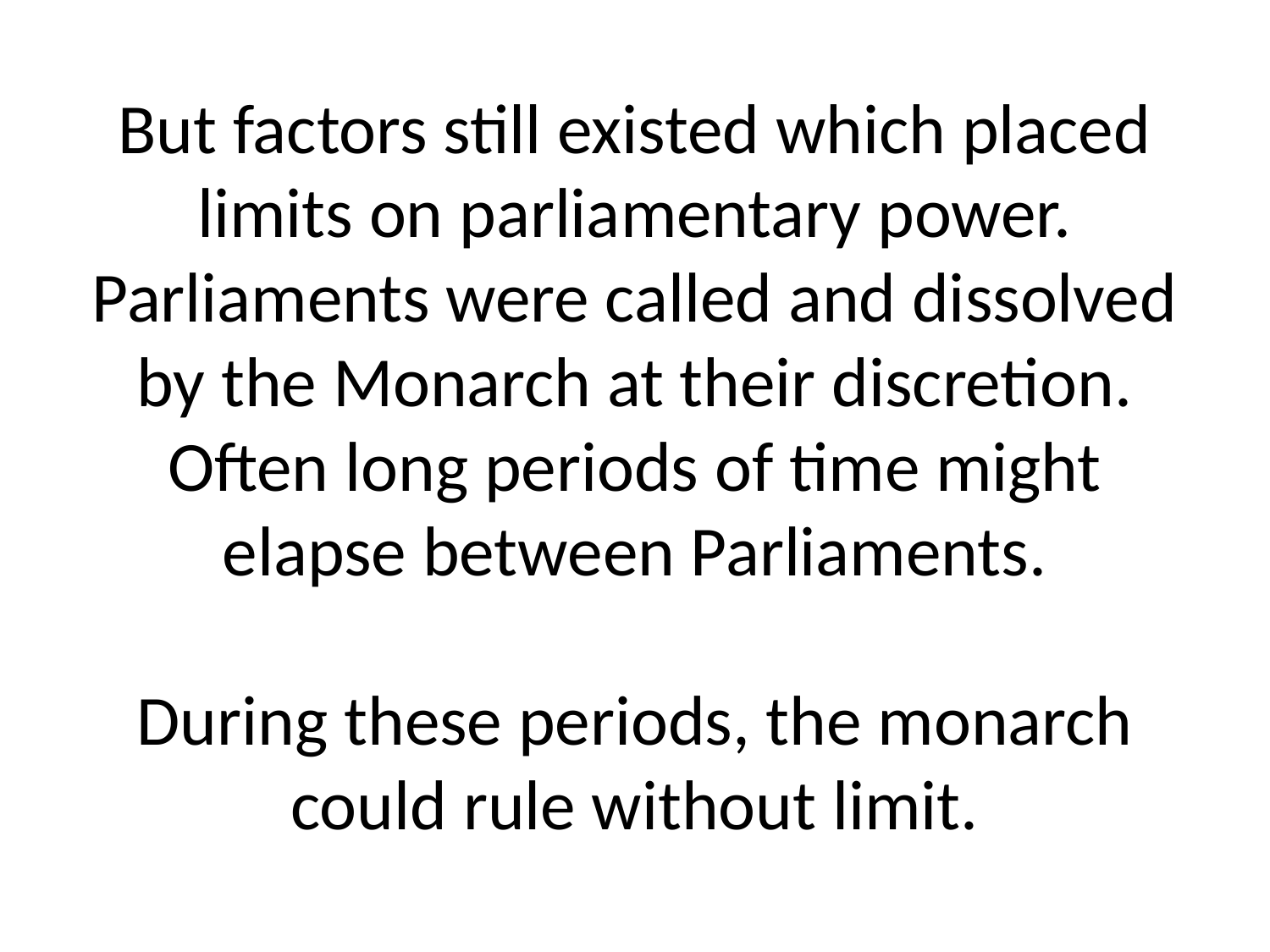

# But factors still existed which placed limits on parliamentary power. Parliaments were called and dissolved by the Monarch at their discretion. Often long periods of time might elapse between Parliaments. During these periods, the monarch could rule without limit.